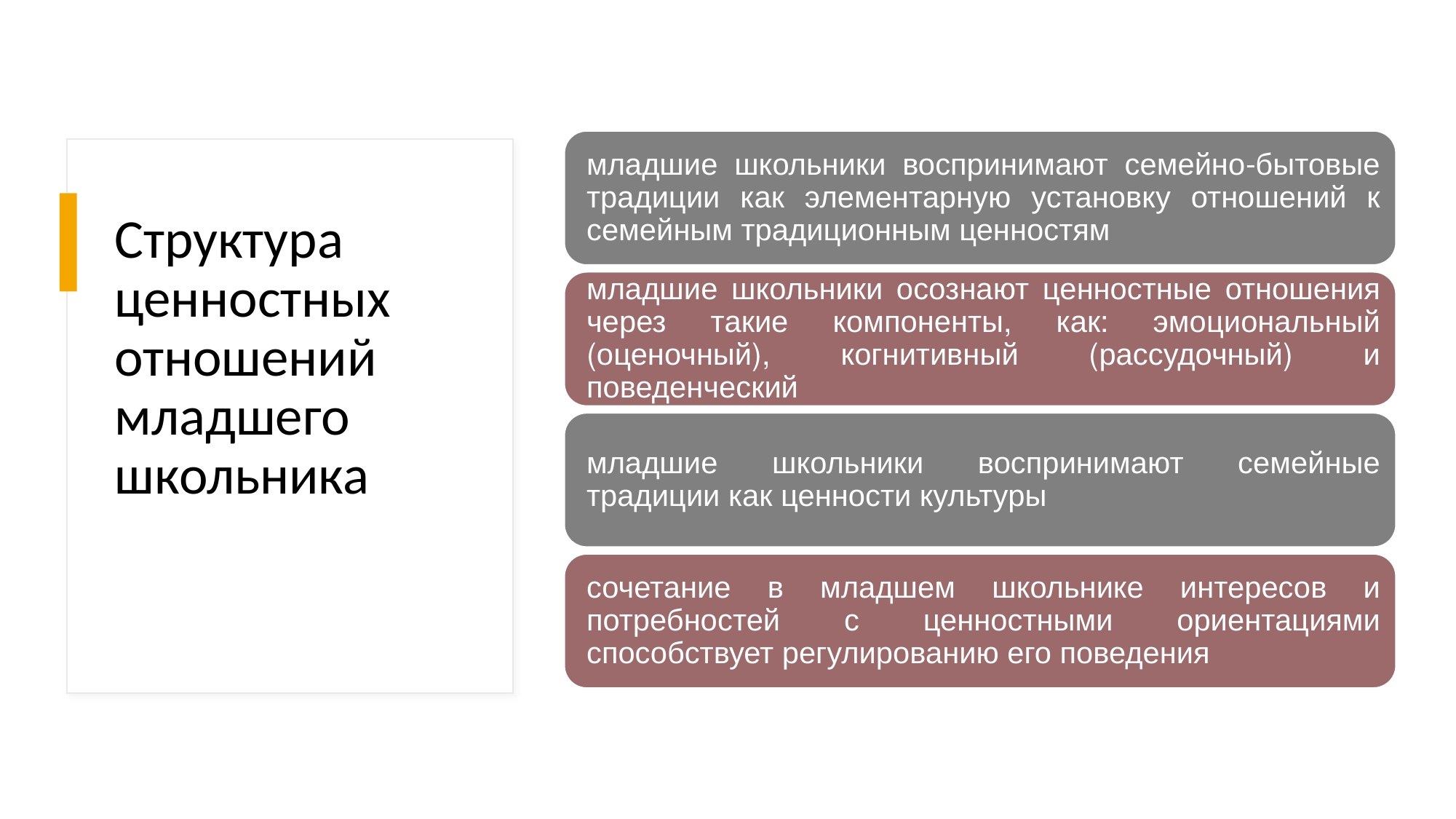

младшие школьники воспринимают семейно-бытовые традиции как элементарную установку отношений к семейным традиционным ценностям
младшие школьники осознают ценностные отношения через такие компоненты, как: эмоциональный (оценочный), когнитивный (рассудочный) и поведенческий
младшие школьники воспринимают семейные традиции как ценности культуры
сочетание в младшем школьнике интересов и потребностей с ценностными ориентациями способствует регулированию его поведения

# Структура ценностных отношений младшего школьника